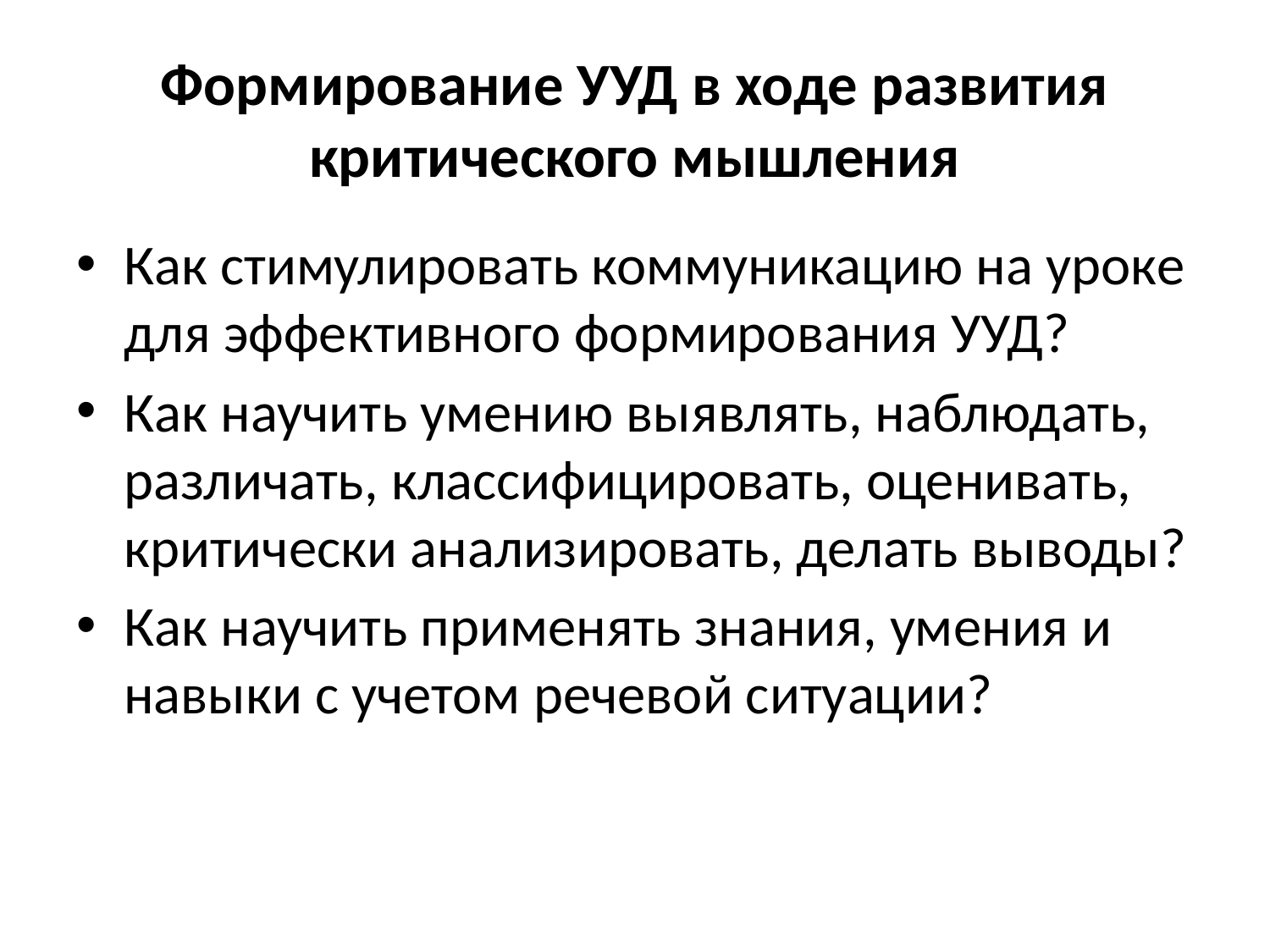

# Формирование УУД в ходе развития критического мышления
Как стимулировать коммуникацию на уроке для эффективного формирования УУД?
Как научить умению выявлять, наблюдать, различать, классифицировать, оценивать, критически анализировать, делать выводы?
Как научить применять знания, умения и навыки с учетом речевой ситуации?